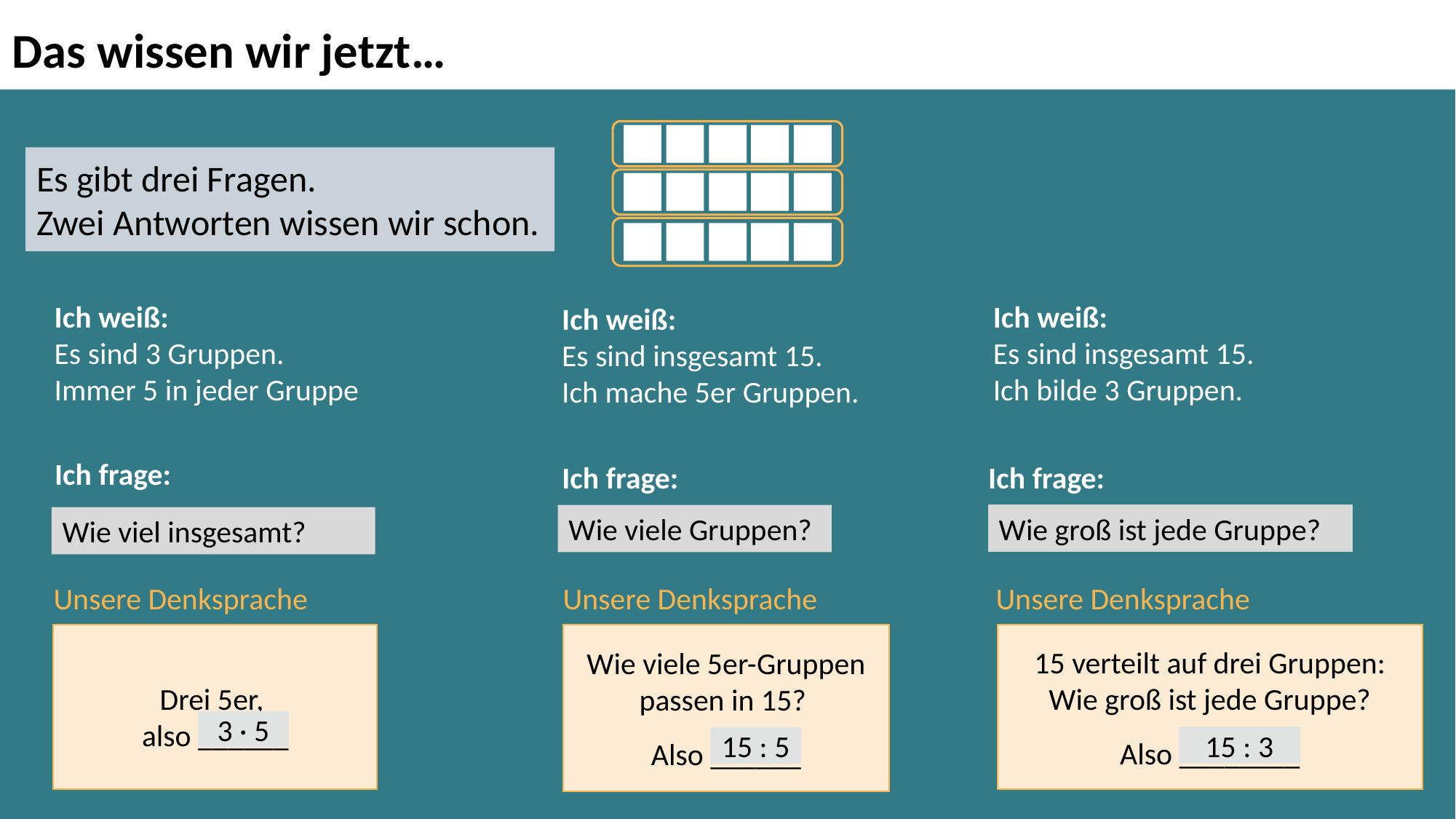

Das wissen wir jetzt…

Es gibt drei Fragen.
Zwei Antworten wissen wir schon.

Ich weiß:
Es sind 3 Gruppen.
Immer 5 in jeder Gruppe
Ich weiß:
Es sind insgesamt 15.
Ich bilde 3 Gruppen.
Ich weiß:
Es sind insgesamt 15. Ich mache 5er Gruppen.
Ich frage:
Ich frage:
Ich frage:
Wie groß ist jede Gruppe?
Wie viele Gruppen?
Wie viel insgesamt?
Unsere Denksprache
Unsere Denksprache
Unsere Denksprache
15 verteilt auf drei Gruppen: Wie groß ist jede Gruppe?
Also ________
Drei 5er,
also ______
Wie viele 5er-Gruppen passen in 15?
Also ______
3 · 5
15 : 3
15 : 5